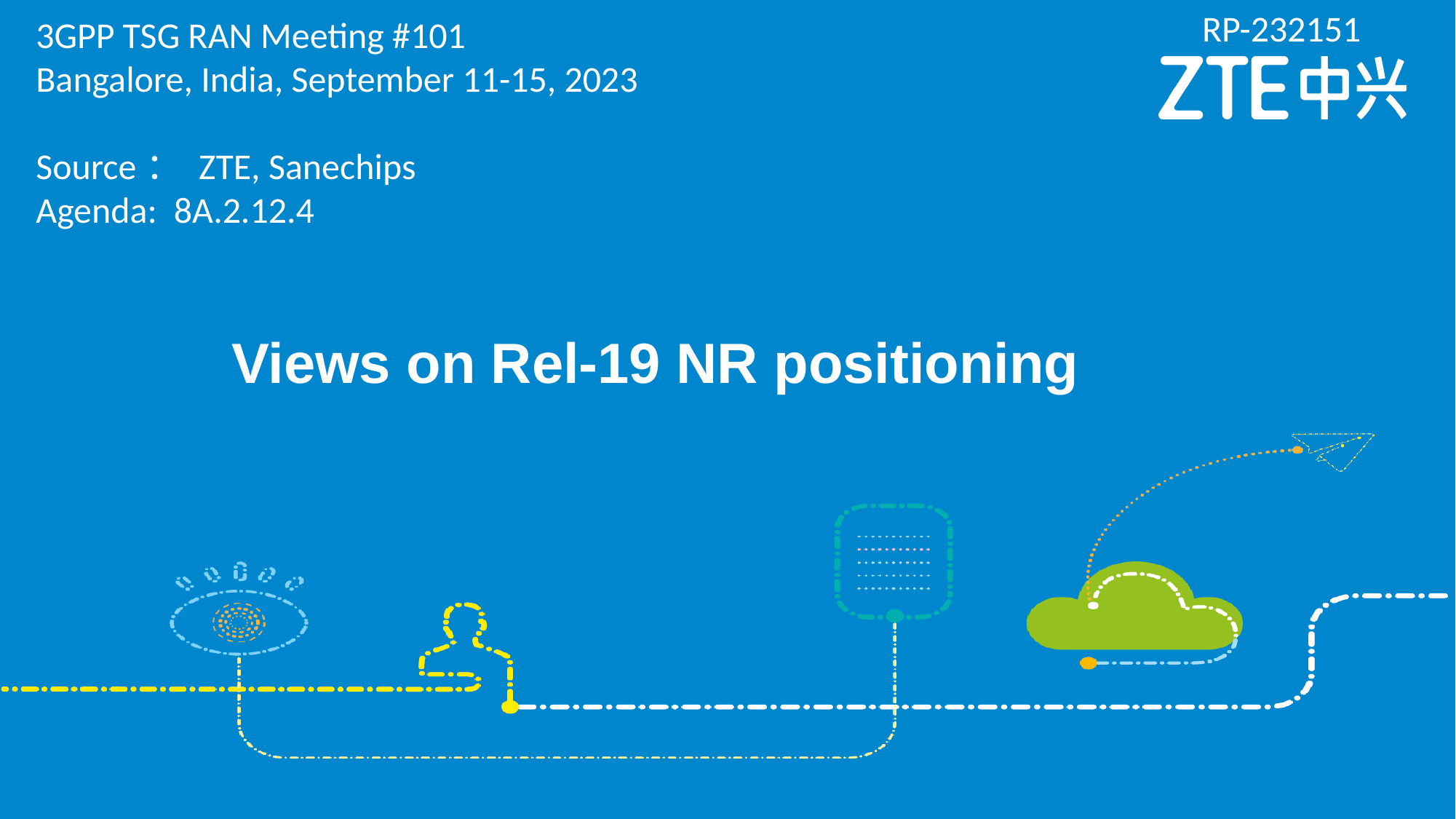

RP-232151
3GPP TSG RAN Meeting #101
Bangalore, India, September 11-15, 2023

Source： ZTE, Sanechips
Agenda:  8A.2.12.4
Views on Rel-19 NR positioning